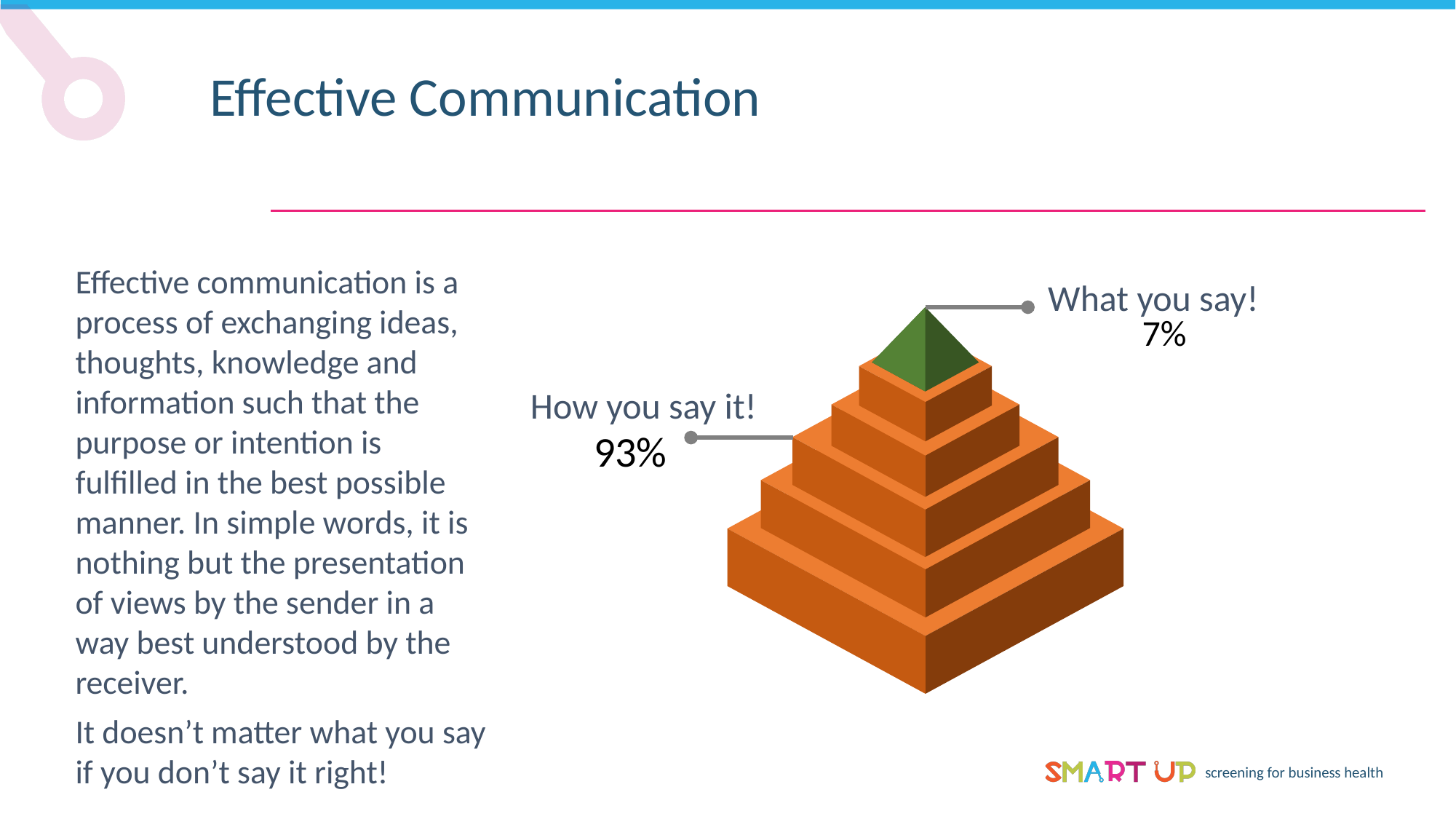

Effective Communication
Effective communication is a process of exchanging ideas, thoughts, knowledge and information such that the purpose or intention is fulfilled in the best possible manner. In simple words, it is nothing but the presentation of views by the sender in a way best understood by the receiver.
It doesn’t matter what you say if you don’t say it right!

What you say!

7%

How you say it!

93%